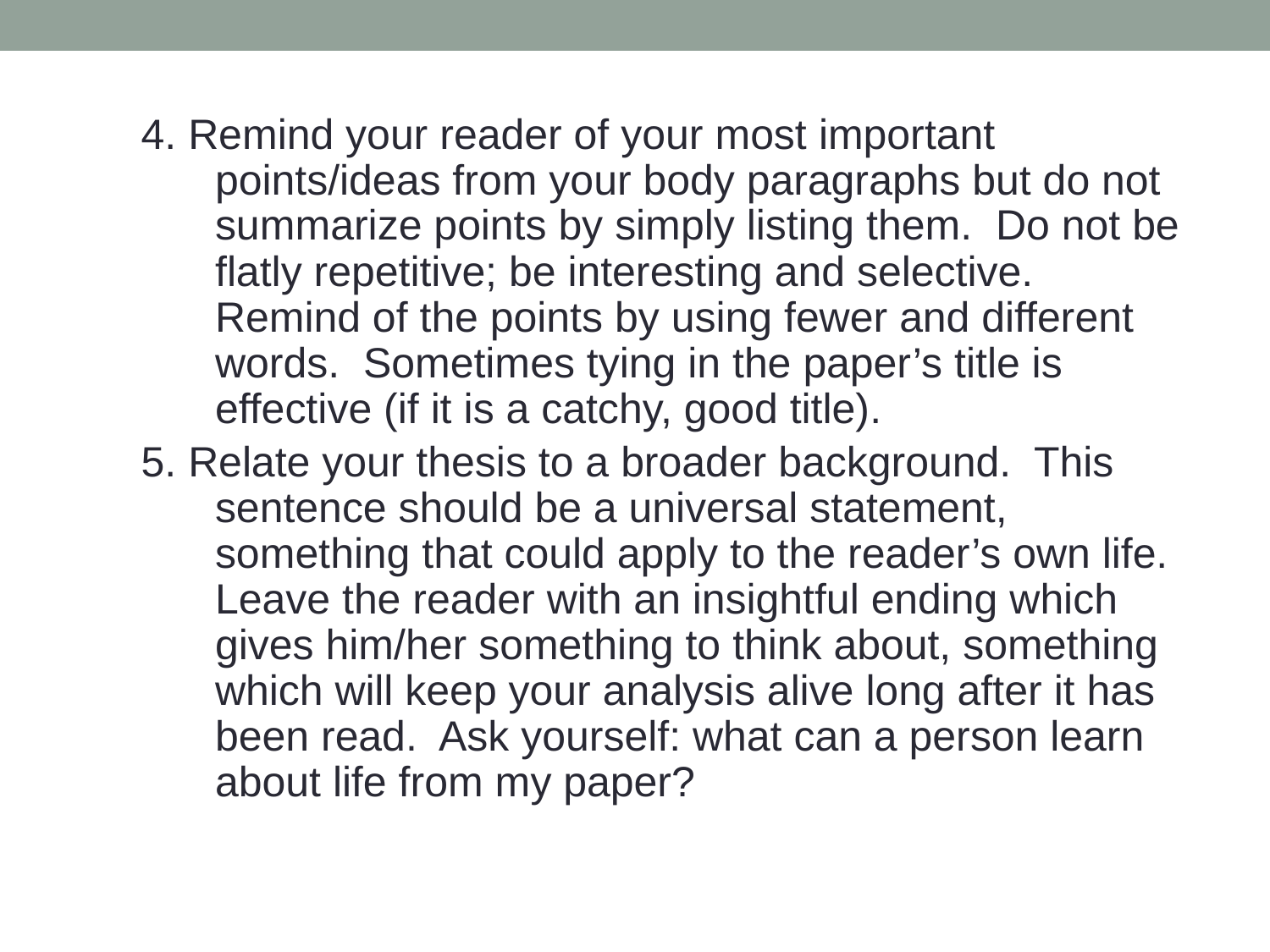

4. Remind your reader of your most important points/ideas from your body paragraphs but do not summarize points by simply listing them.  Do not be flatly repetitive; be interesting and selective.  Remind of the points by using fewer and different words.  Sometimes tying in the paper’s title is effective (if it is a catchy, good title).
5. Relate your thesis to a broader background.  This sentence should be a universal statement, something that could apply to the reader’s own life.  Leave the reader with an insightful ending which gives him/her something to think about, something which will keep your analysis alive long after it has been read.  Ask yourself: what can a person learn about life from my paper?